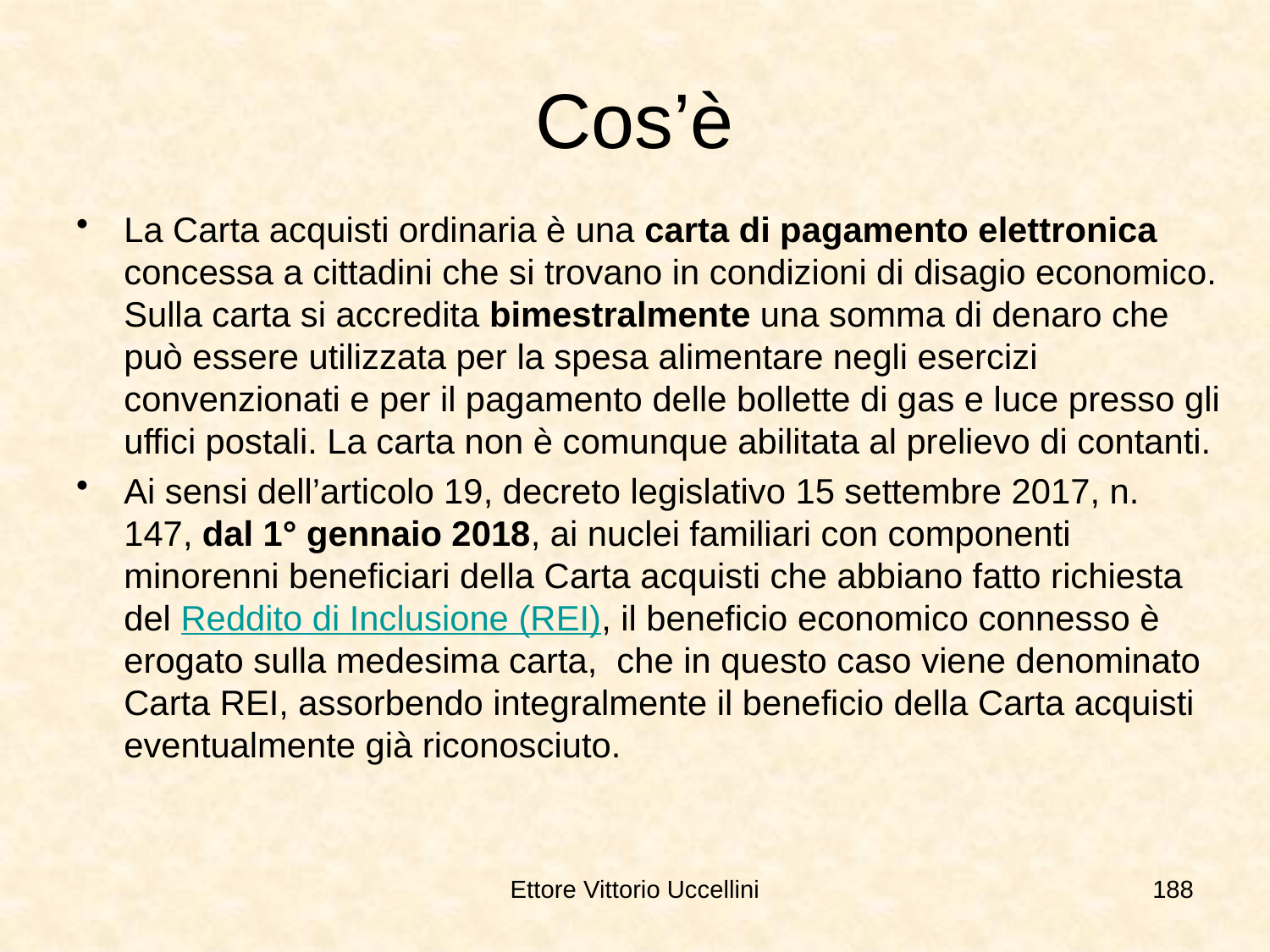

# Cos’è
La Carta acquisti ordinaria è una carta di pagamento elettronica concessa a cittadini che si trovano in condizioni di disagio economico. Sulla carta si accredita bimestralmente una somma di denaro che può essere utilizzata per la spesa alimentare negli esercizi convenzionati e per il pagamento delle bollette di gas e luce presso gli uffici postali. La carta non è comunque abilitata al prelievo di contanti.
Ai sensi dell’articolo 19, decreto legislativo 15 settembre 2017, n. 147, dal 1° gennaio 2018, ai nuclei familiari con componenti minorenni beneficiari della Carta acquisti che abbiano fatto richiesta del Reddito di Inclusione (REI), il beneficio economico connesso è erogato sulla medesima carta,  che in questo caso viene denominato Carta REI, assorbendo integralmente il beneficio della Carta acquisti eventualmente già riconosciuto.

Ettore Vittorio Uccellini
188